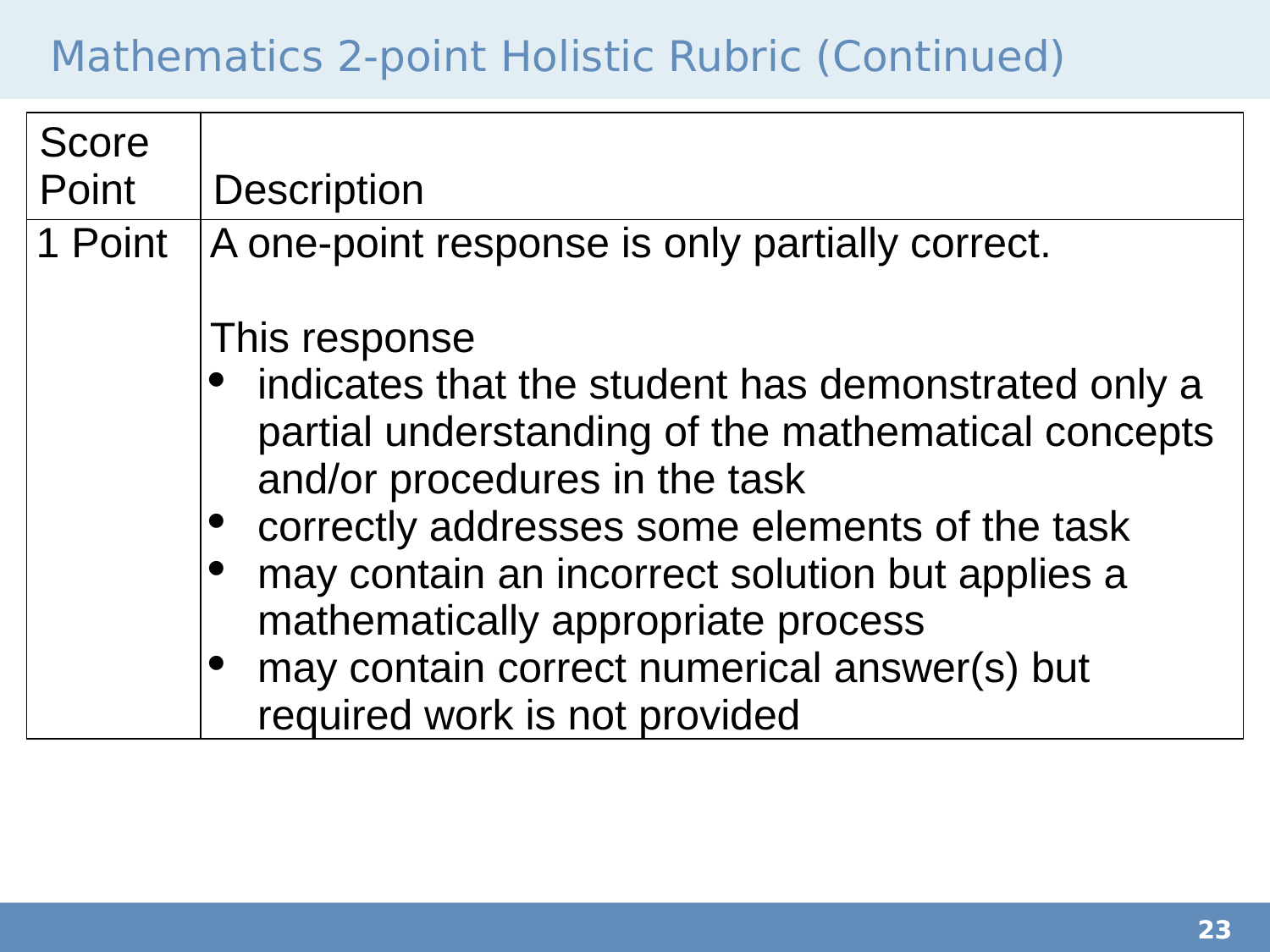

# Mathematics 2-point Holistic Rubric (Continued)
| Score Point | Description |
| --- | --- |
| 1 Point | A one-point response is only partially correct.   This response indicates that the student has demonstrated only a partial understanding of the mathematical concepts and/or procedures in the task correctly addresses some elements of the task may contain an incorrect solution but applies a mathematically appropriate process may contain correct numerical answer(s) but required work is not provided |
23